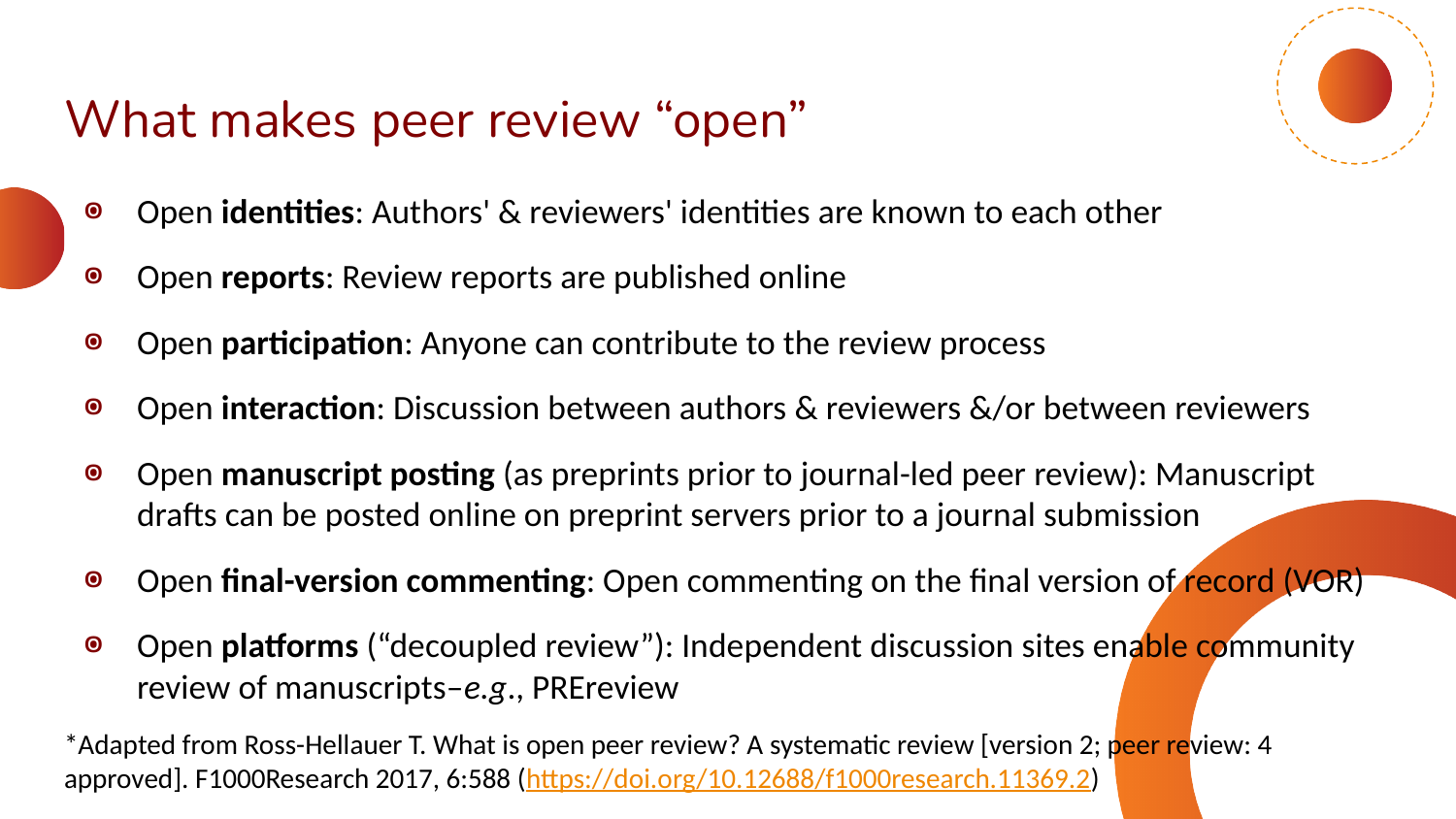

What makes peer review “open”
Open identities: Authors' & reviewers' identities are known to each other
Open reports: Review reports are published online
Open participation: Anyone can contribute to the review process
Open interaction: Discussion between authors & reviewers &/or between reviewers
Open manuscript posting (as preprints prior to journal-led peer review): Manuscript drafts can be posted online on preprint servers prior to a journal submission
Open final-version commenting: Open commenting on the final version of record (VOR)
Open platforms (“decoupled review”): Independent discussion sites enable community review of manuscripts–e.g., PREreview
*Adapted from Ross-Hellauer T. What is open peer review? A systematic review [version 2; peer review: 4 approved]. F1000Research 2017, 6:588 (https://doi.org/10.12688/f1000research.11369.2)